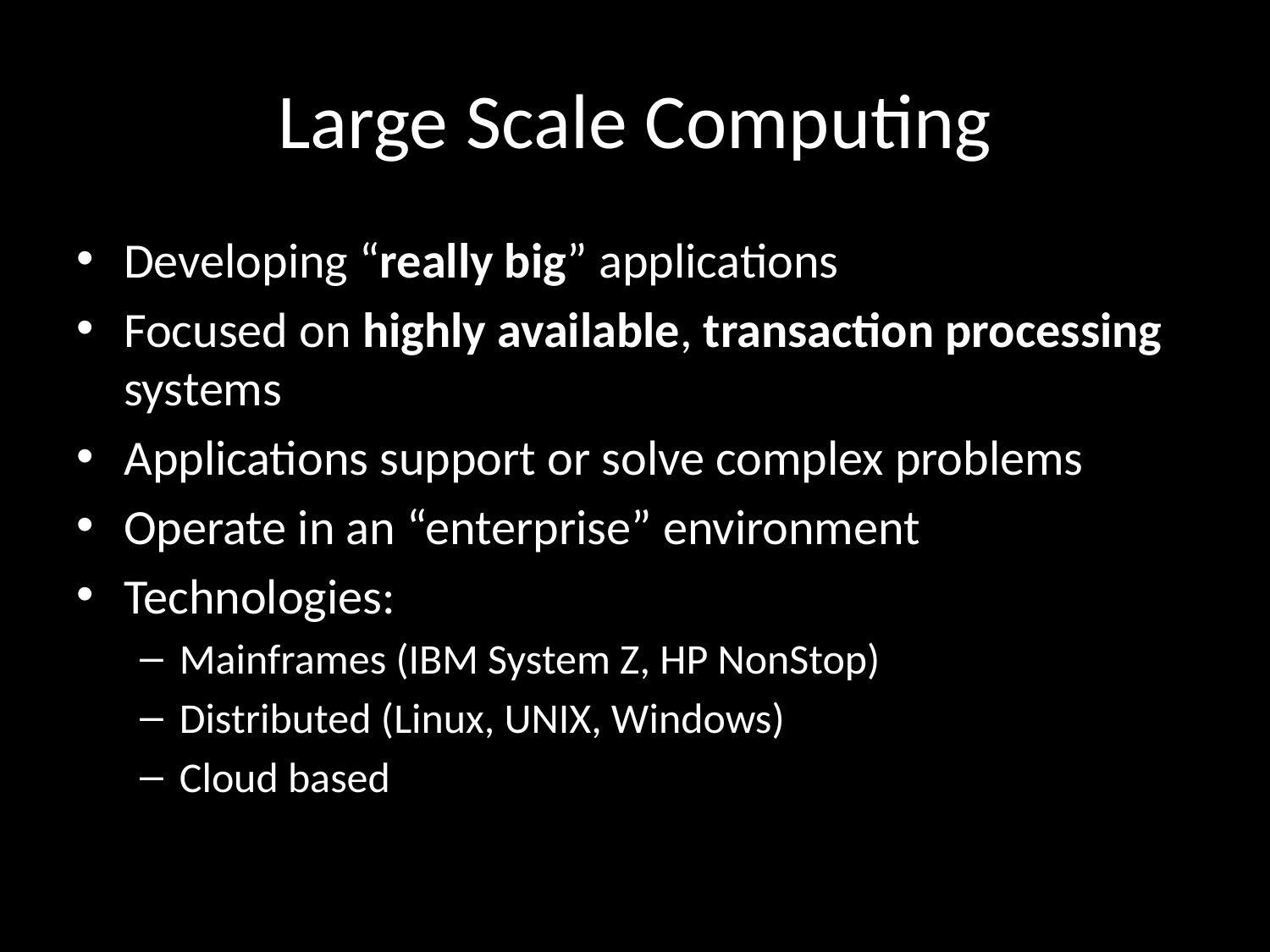

# Large Scale Computing
Developing “really big” applications
Focused on highly available, transaction processing systems
Applications support or solve complex problems
Operate in an “enterprise” environment
Technologies:
Mainframes (IBM System Z, HP NonStop)
Distributed (Linux, UNIX, Windows)
Cloud based